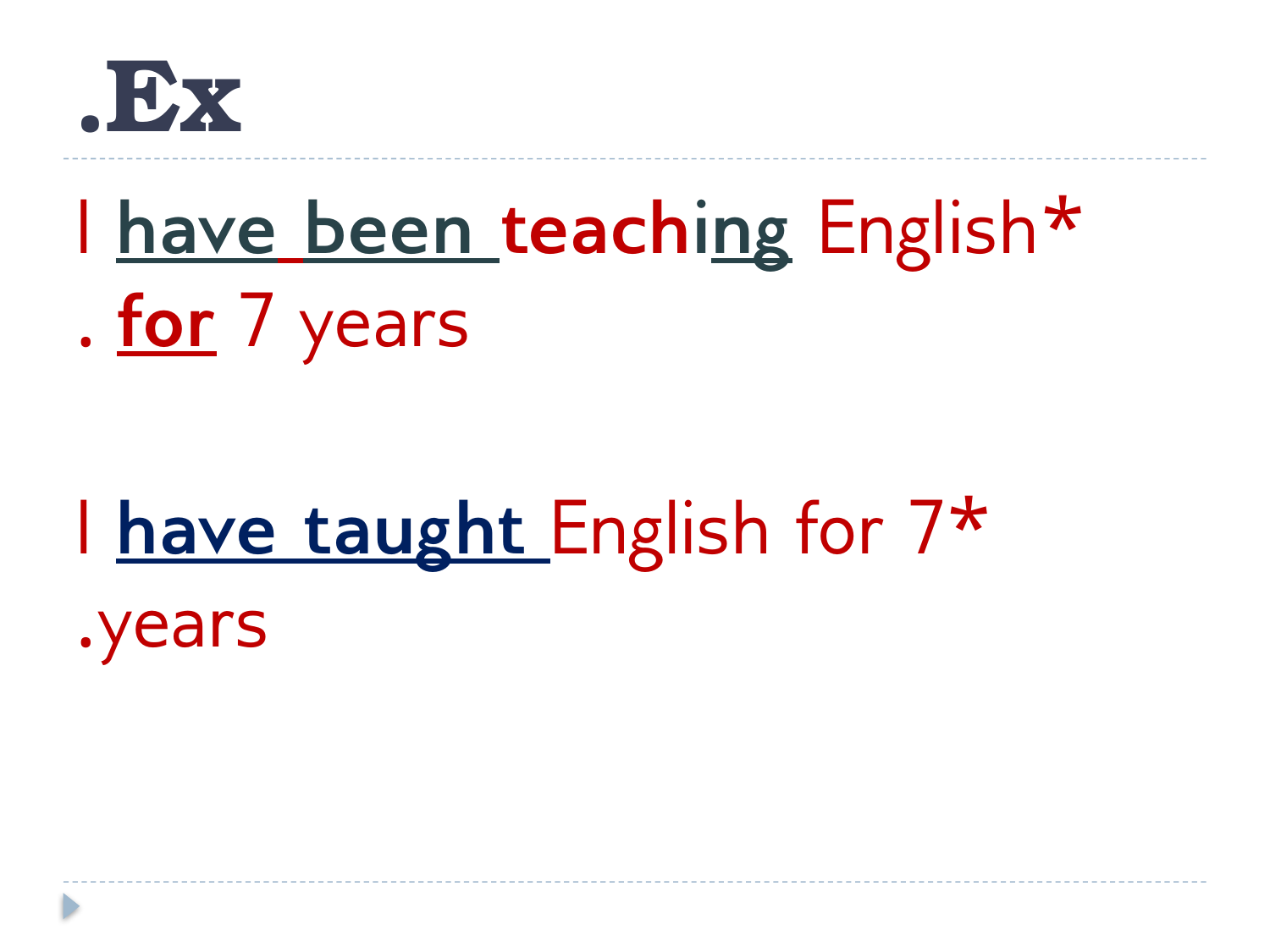

# Ex.
*I have been teaching English for 7 years .

*I have taught English for 7 years.